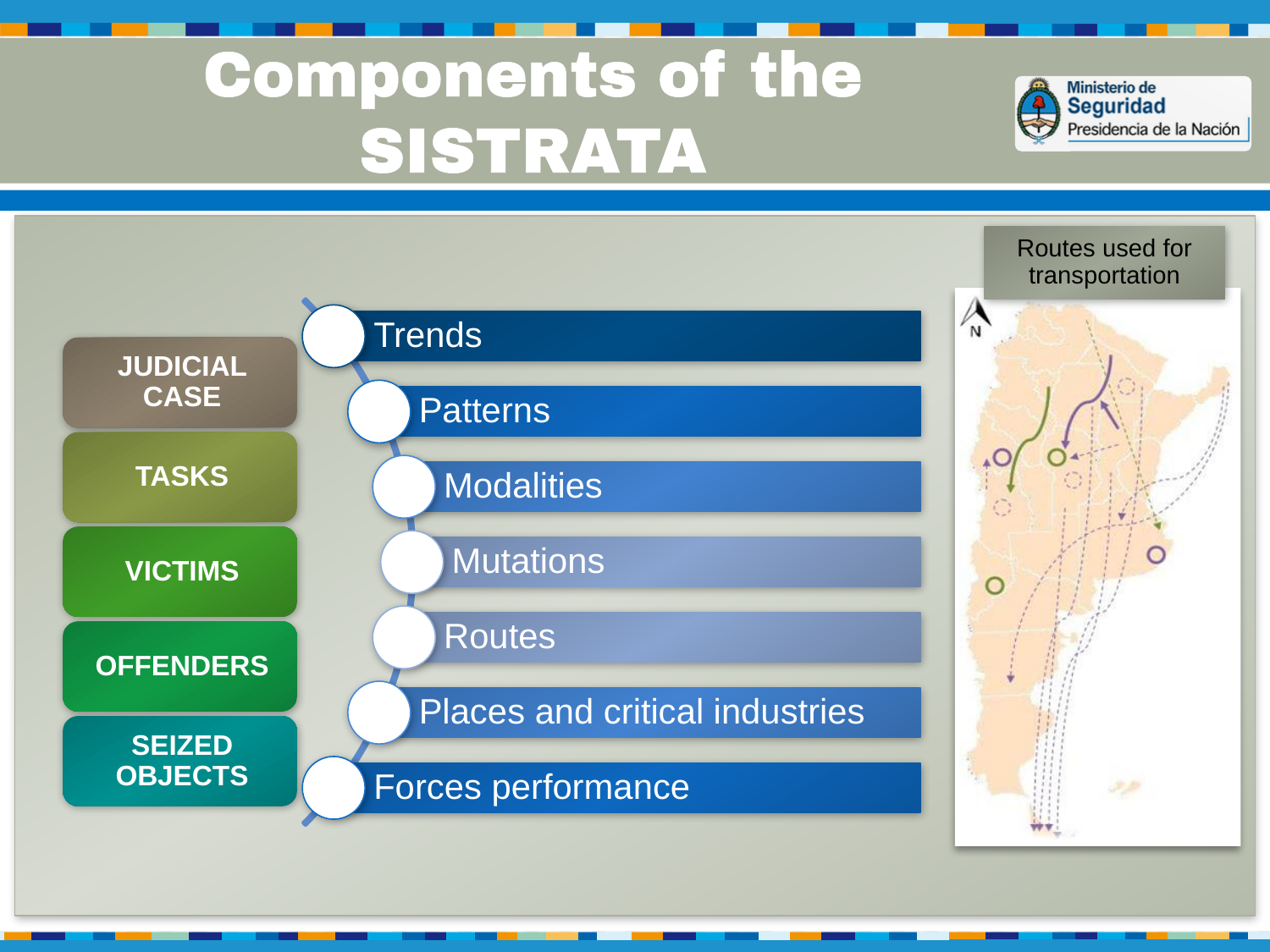

# Components of the SISTRATA

Routes used for transportation
Trends
Patterns
Modalities
Mutations
Routes
Places and critical industries
Forces performance
JUDICIAL CASE
TASKS
VICTIMS
OFFENDERS
SEIZED OBJECTS